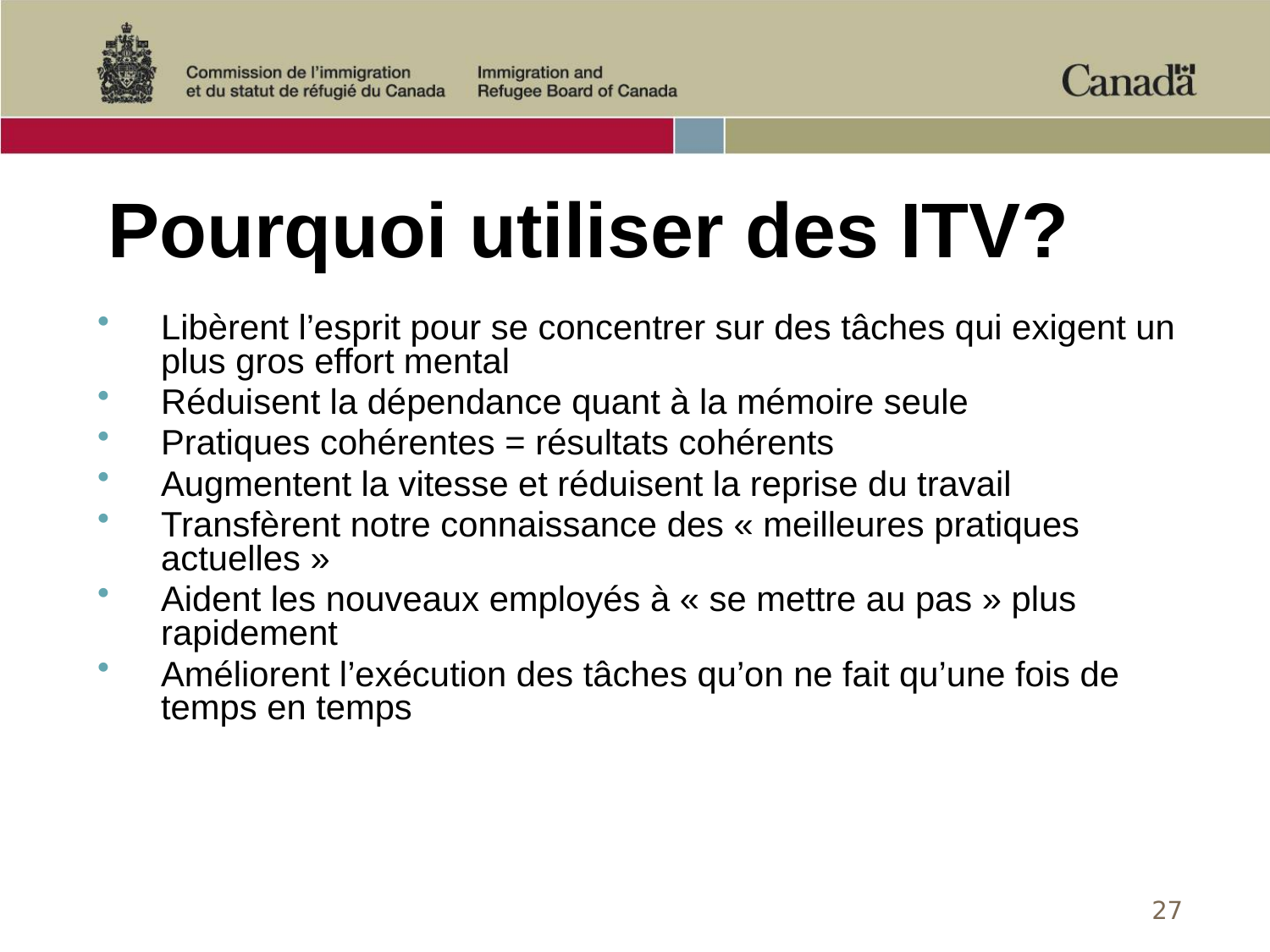

# Pourquoi utiliser des ITV?
Libèrent l’esprit pour se concentrer sur des tâches qui exigent un plus gros effort mental
Réduisent la dépendance quant à la mémoire seule
Pratiques cohérentes = résultats cohérents
Augmentent la vitesse et réduisent la reprise du travail
Transfèrent notre connaissance des « meilleures pratiques actuelles »
Aident les nouveaux employés à « se mettre au pas » plus rapidement
Améliorent l’exécution des tâches qu’on ne fait qu’une fois de temps en temps
27